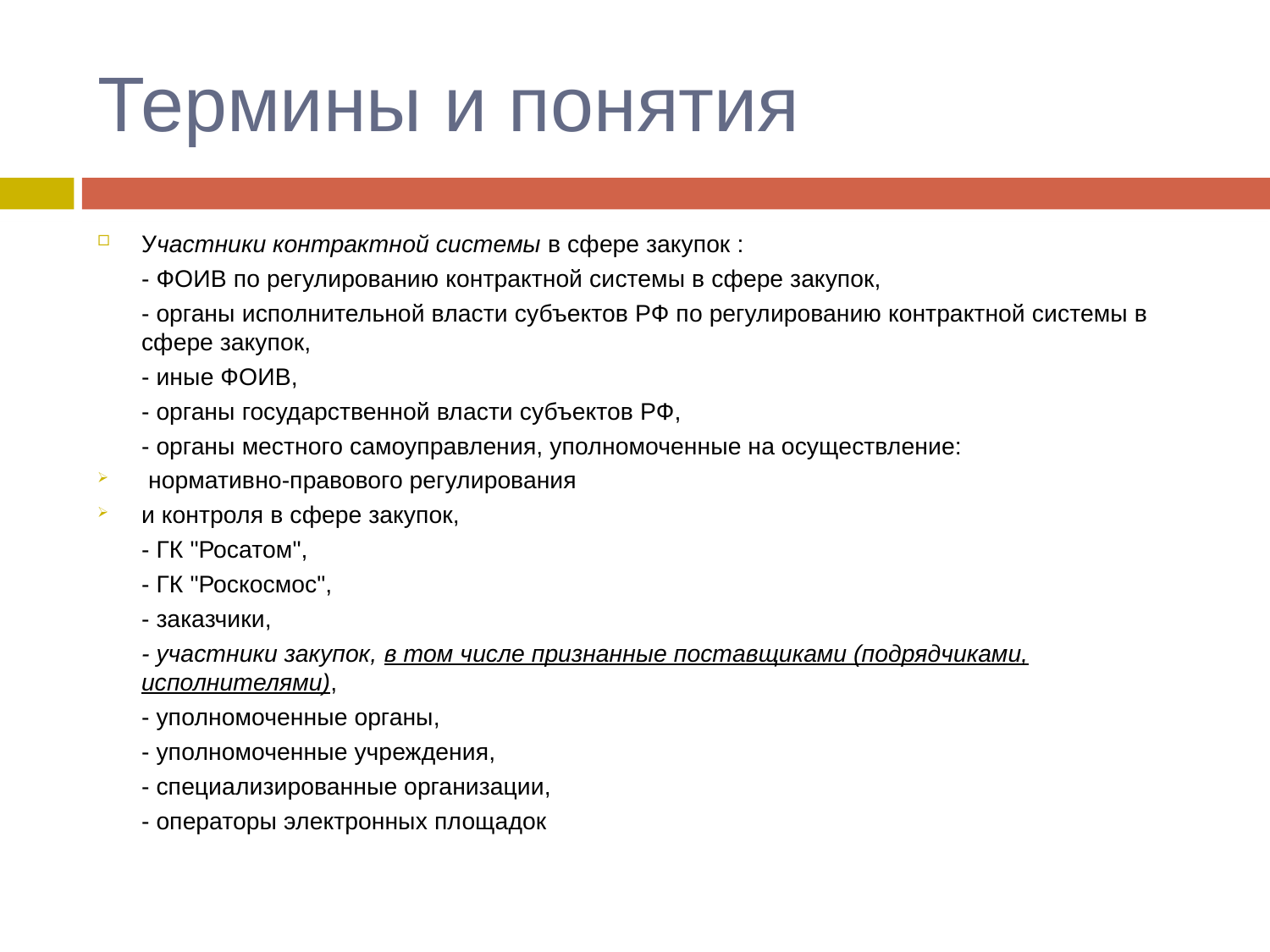

# Термины и понятия
Участники контрактной системы в сфере закупок :
	- ФОИВ по регулированию контрактной системы в сфере закупок,
	- органы исполнительной власти субъектов РФ по регулированию контрактной системы в сфере закупок,
	- иные ФОИВ,
	- органы государственной власти субъектов РФ,
	- органы местного самоуправления, уполномоченные на осуществление:
 нормативно-правового регулирования
и контроля в сфере закупок,
	- ГК "Росатом",
	- ГК "Роскосмос",
	- заказчики,
	- участники закупок, в том числе признанные поставщиками (подрядчиками, исполнителями),
	- уполномоченные органы,
	- уполномоченные учреждения,
	- специализированные организации,
	- операторы электронных площадок